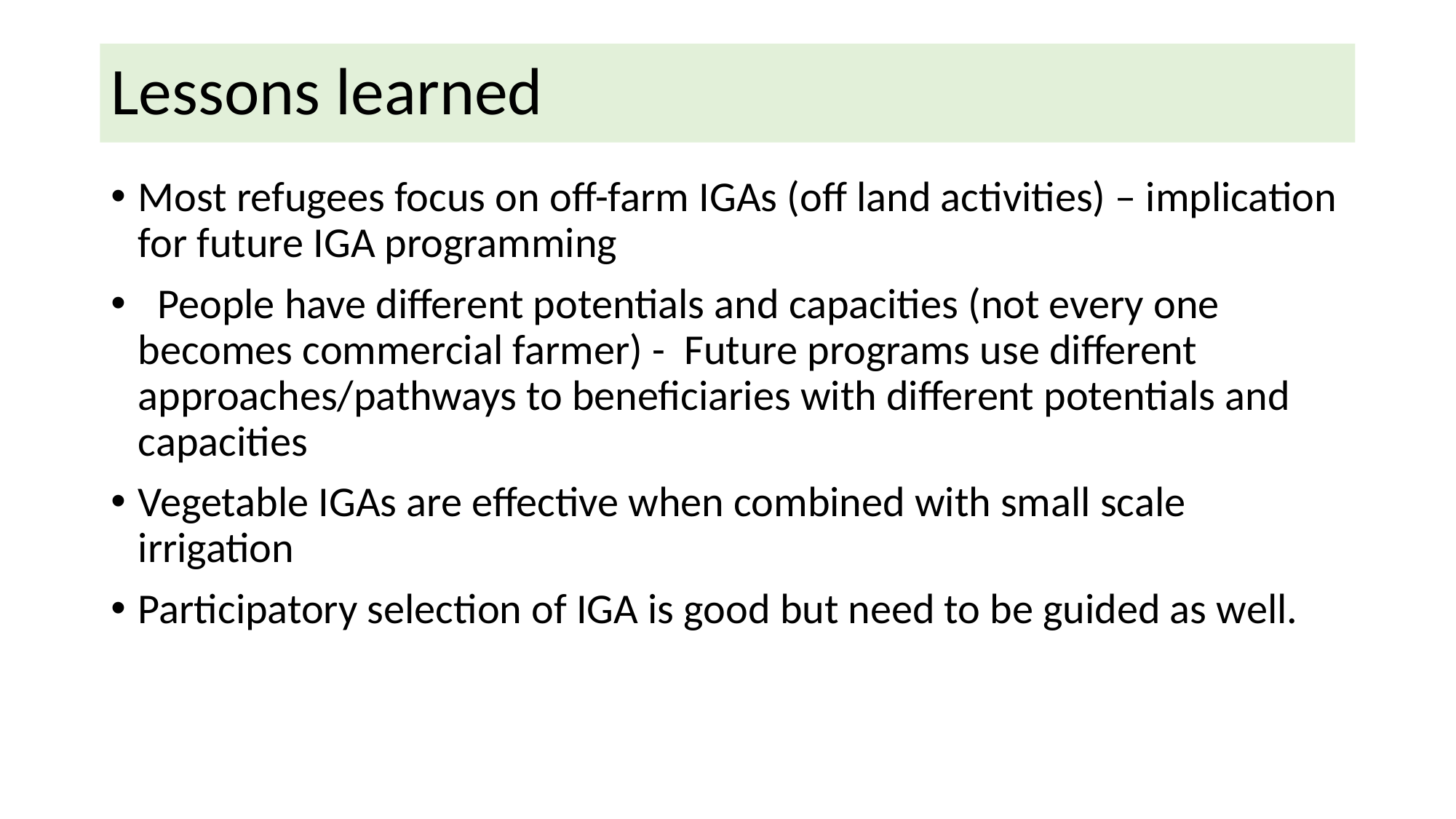

# Lessons learned
Most refugees focus on off-farm IGAs (off land activities) – implication for future IGA programming
  People have different potentials and capacities (not every one becomes commercial farmer) -  Future programs use different  approaches/pathways to beneficiaries with different potentials and capacities
Vegetable IGAs are effective when combined with small scale irrigation
Participatory selection of IGA is good but need to be guided as well.